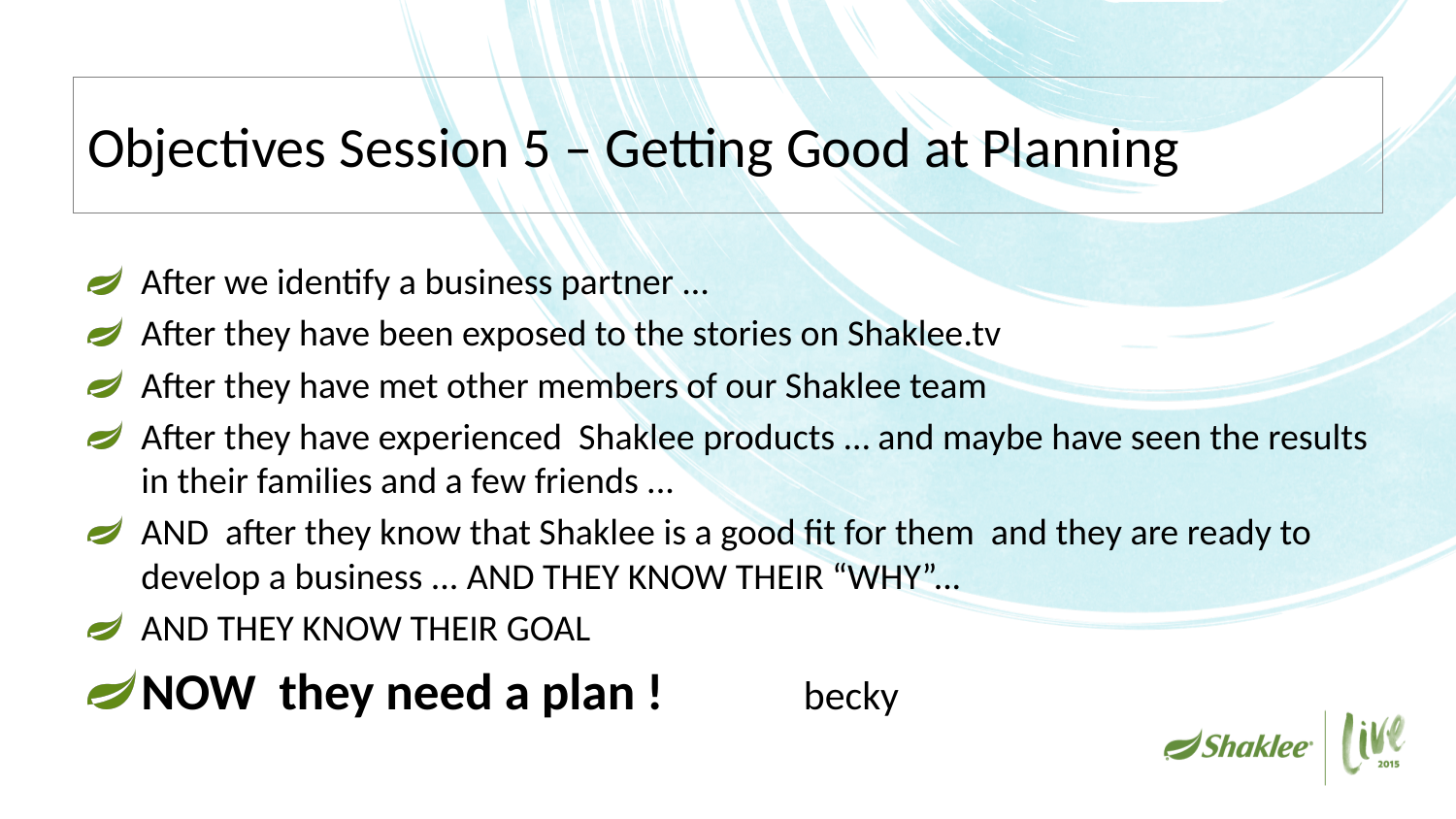

# Objectives Session 5 – Getting Good at Planning
After we identify a business partner …
After they have been exposed to the stories on Shaklee.tv
After they have met other members of our Shaklee team
After they have experienced  Shaklee products … and maybe have seen the results in their families and a few friends ...
AND  after they know that Shaklee is a good fit for them  and they are ready to develop a business ... AND THEY KNOW THEIR “WHY”...
AND THEY KNOW THEIR GOAL
NOW  they need a plan ! 			becky